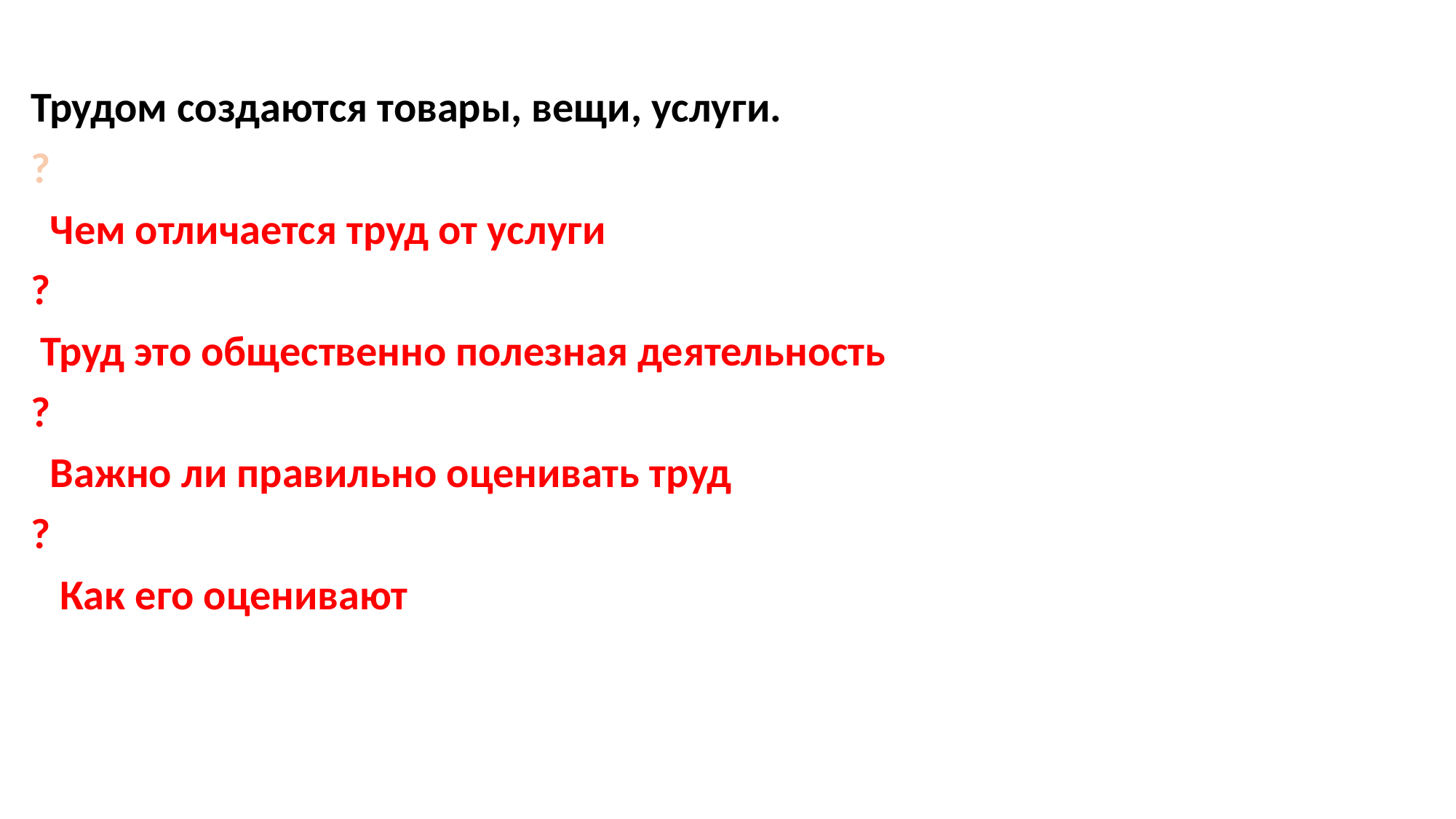

Трудом создаются товары, вещи, услуги.
?
  Чем отличается труд от услуги
?
 Труд это общественно полезная деятельность
?
  Важно ли правильно оценивать труд
?
   Как его оценивают